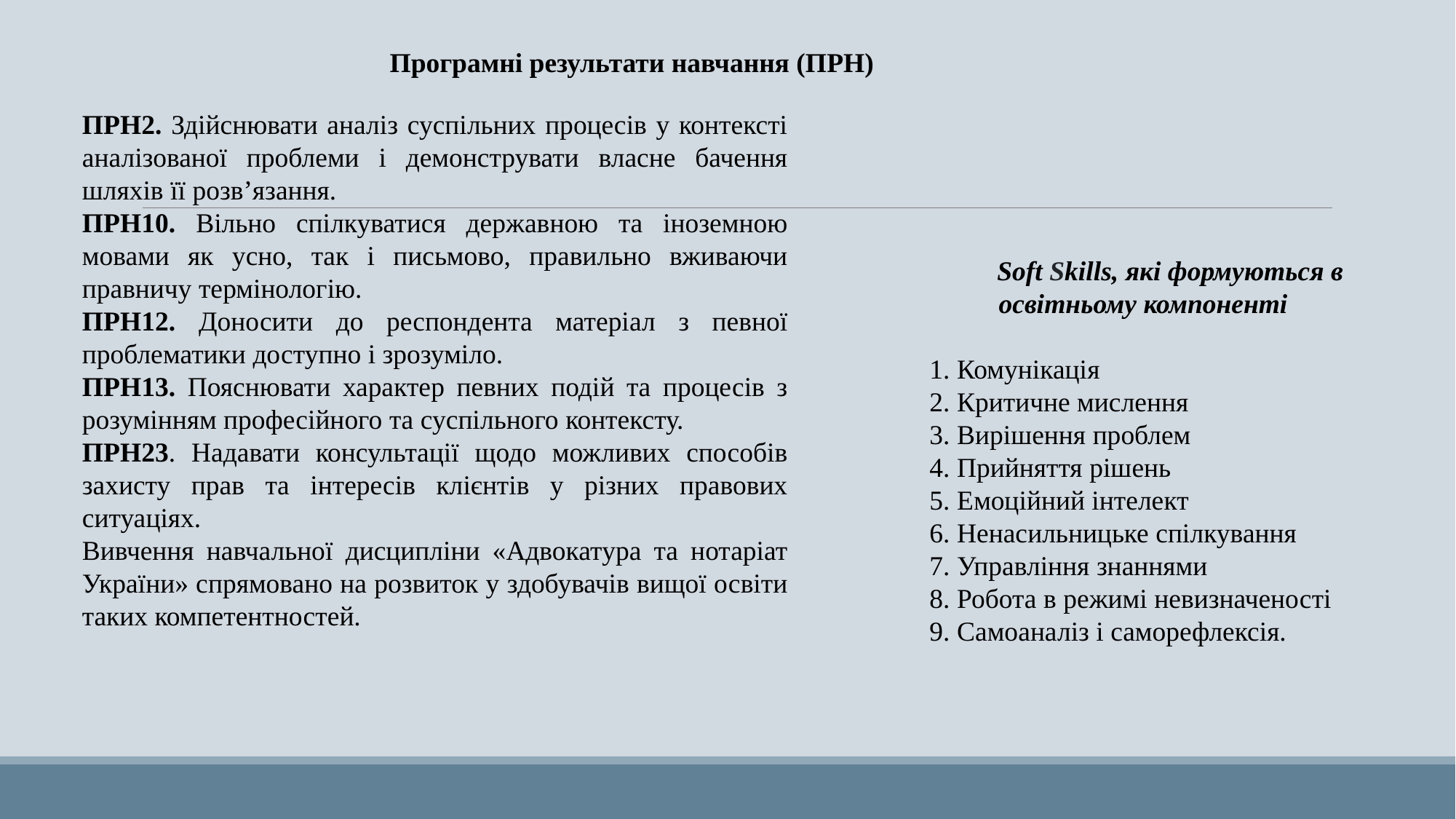

Програмні результати навчання (ПРН)
ПРН2. Здійснювати аналіз суспільних процесів у контексті аналізованої проблеми і демонструвати власне бачення шляхів її розв’язання.
ПРН10. Вільно спілкуватися державною та іноземною мовами як усно, так і письмово, правильно вживаючи правничу термінологію.
ПРН12. Доносити до респондента матеріал з певної проблематики доступно і зрозуміло.
ПРН13. Пояснювати характер певних подій та процесів з розумінням професійного та суспільного контексту.
ПРН23. Надавати консультації щодо можливих способів захисту прав та інтересів клієнтів у різних правових ситуаціях.
Вивчення навчальної дисципліни «Адвокатура та нотаріат України» спрямовано на розвиток у здобувачів вищої освіти таких компетентностей.
Soft Skills, які формуються в освітньому компоненті

1. Комунікація
2. Критичне мислення
3. Вирішення проблем
4. Прийняття рішень
5. Емоційний інтелект
6. Ненасильницьке спілкування
7. Управління знаннями
8. Робота в режимі невизначеності
9. Самоаналіз і саморефлексія.